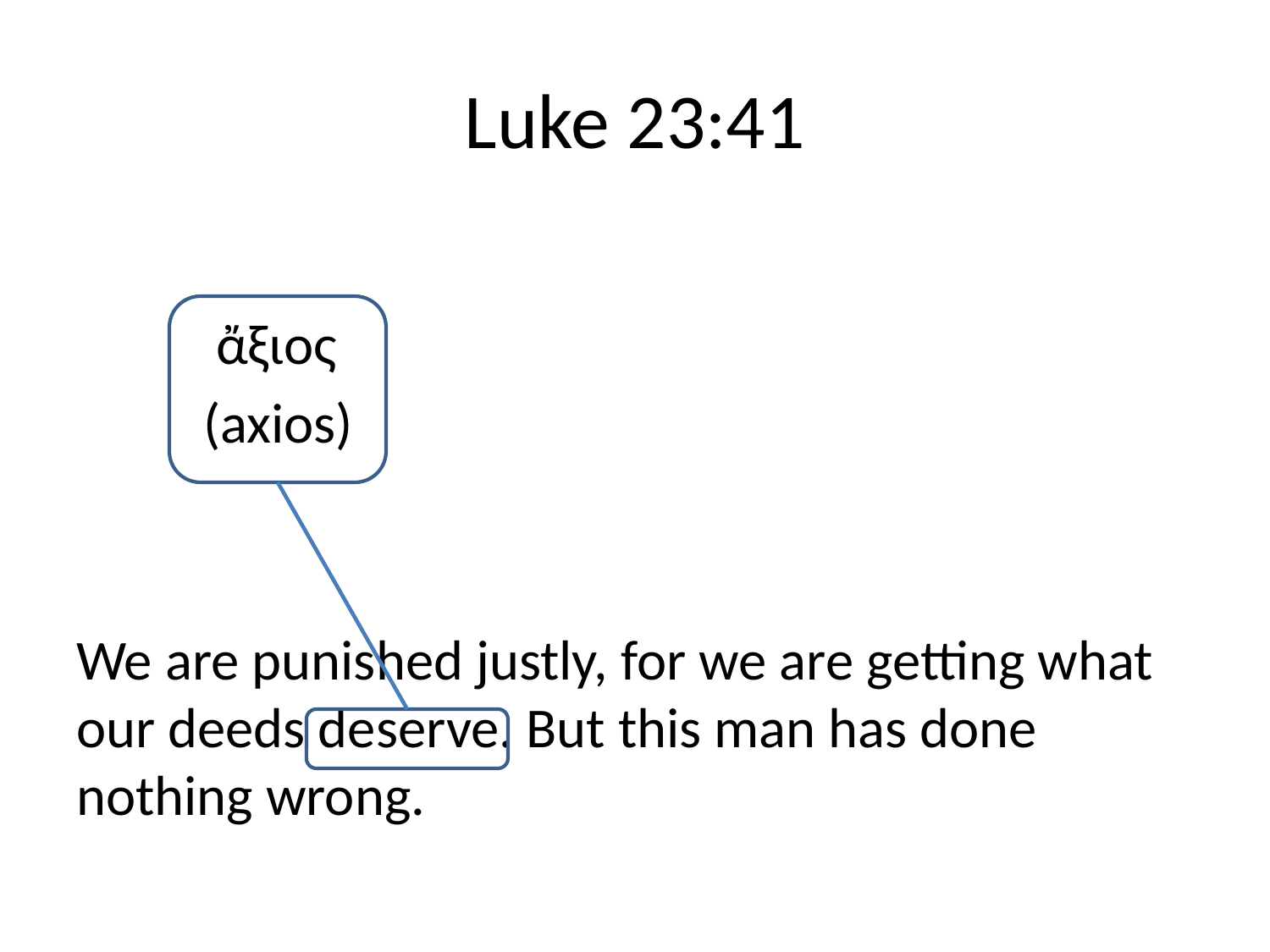

# Luke 23:41

	 ἄξιος
	(axios)

We are punished justly, for we are getting what our deeds deserve. But this man has done nothing wrong.